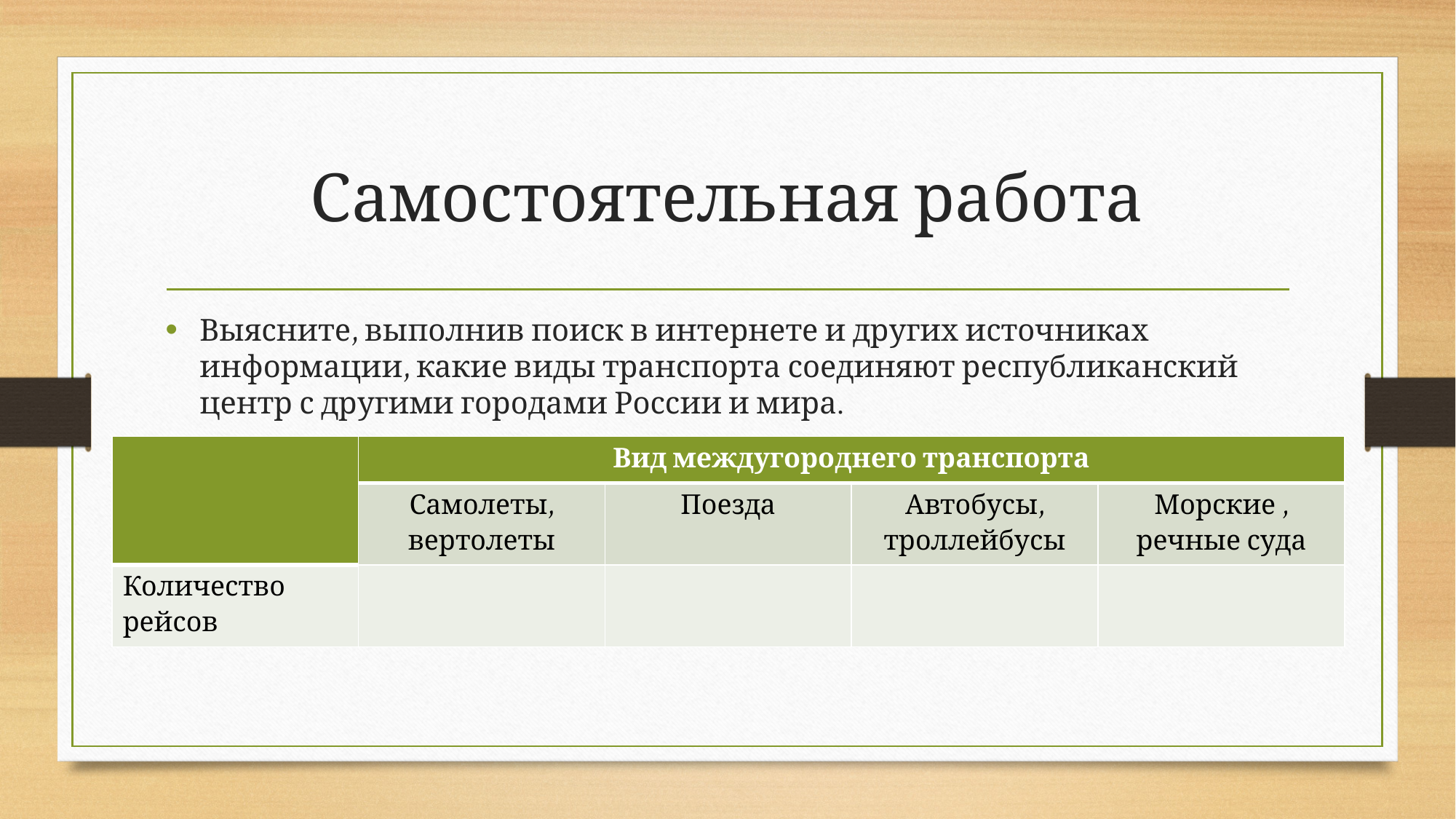

# Самостоятельная работа
Выясните, выполнив поиск в интернете и других источниках информации, какие виды транспорта соединяют республиканский центр с другими городами России и мира.
Подсчитайте количество рейсов для различных видов транспорта. Начертите в рабочей тетради таблицу и запишите в нее полученные результаты.

|  | Вид междугороднего транспорта |  |  |  |
| --- | --- | --- | --- | --- |
|  | Самолеты, вертолеты | Поезда | Автобусы, троллейбусы | Морские , речные суда |
| Количество рейсов |  |  |  |  |